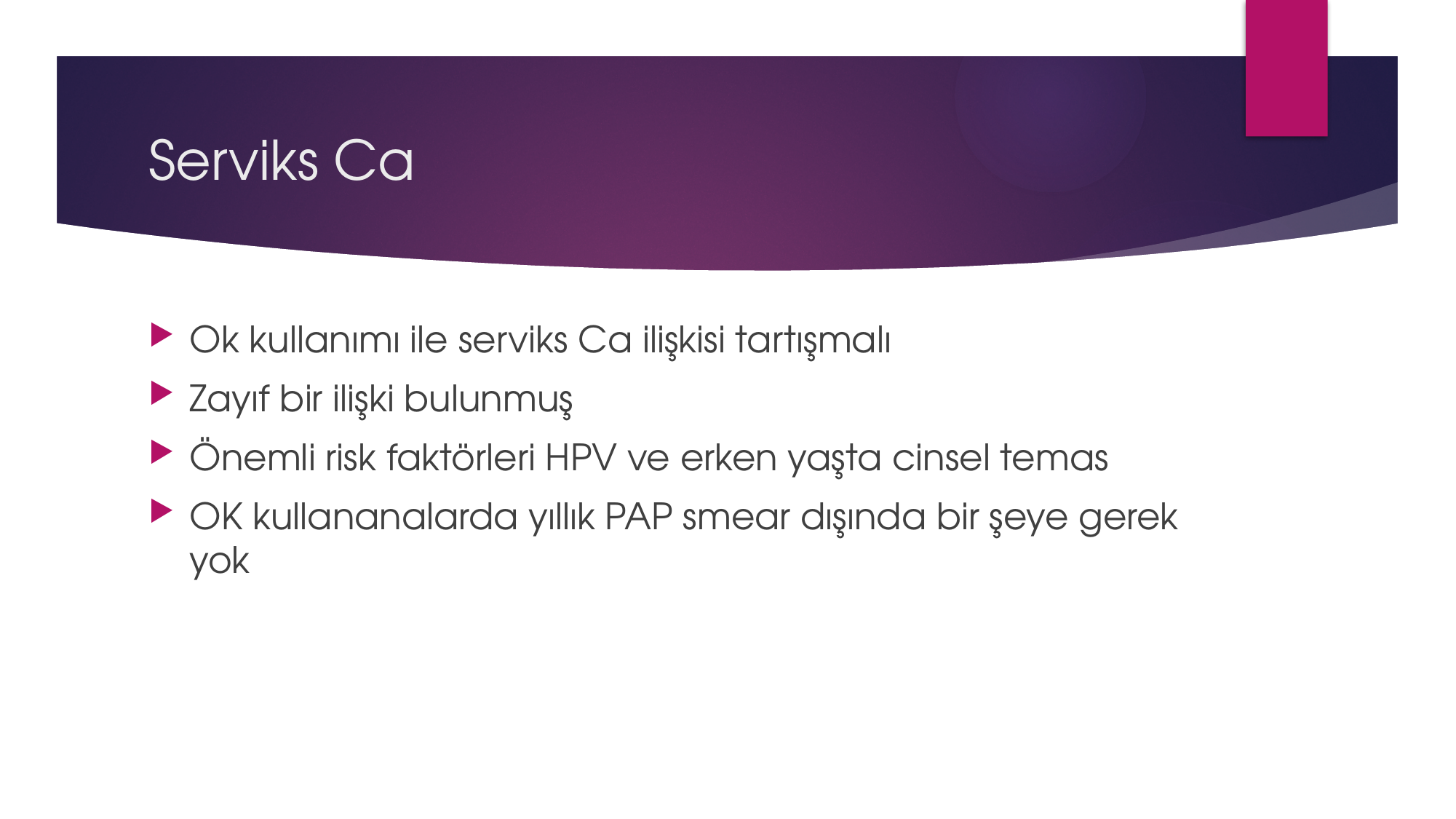

# Serviks Ca
Ok kullanımı ile serviks Ca ilişkisi tartışmalı
Zayıf bir ilişki bulunmuş
Önemli risk faktörleri HPV ve erken yaşta cinsel temas
OK kullananalarda yıllık PAP smear dışında bir şeye gerek yok